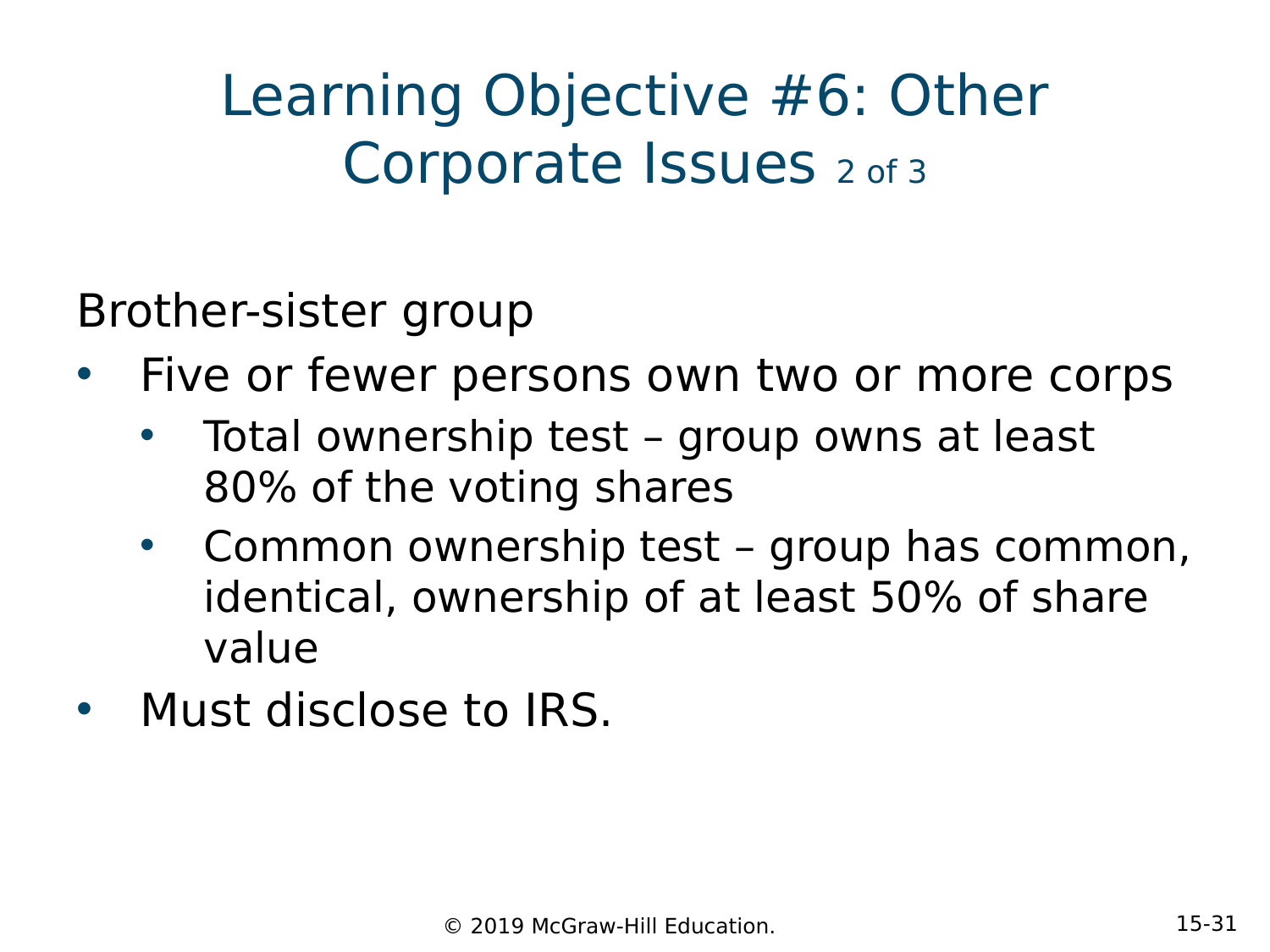

# Learning Objective #6: Other Corporate Issues 2 of 3
Brother-sister group
Five or fewer persons own two or more corps
Total ownership test – group owns at least 80% of the voting shares
Common ownership test – group has common, identical, ownership of at least 50% of share value
Must disclose to IRS.